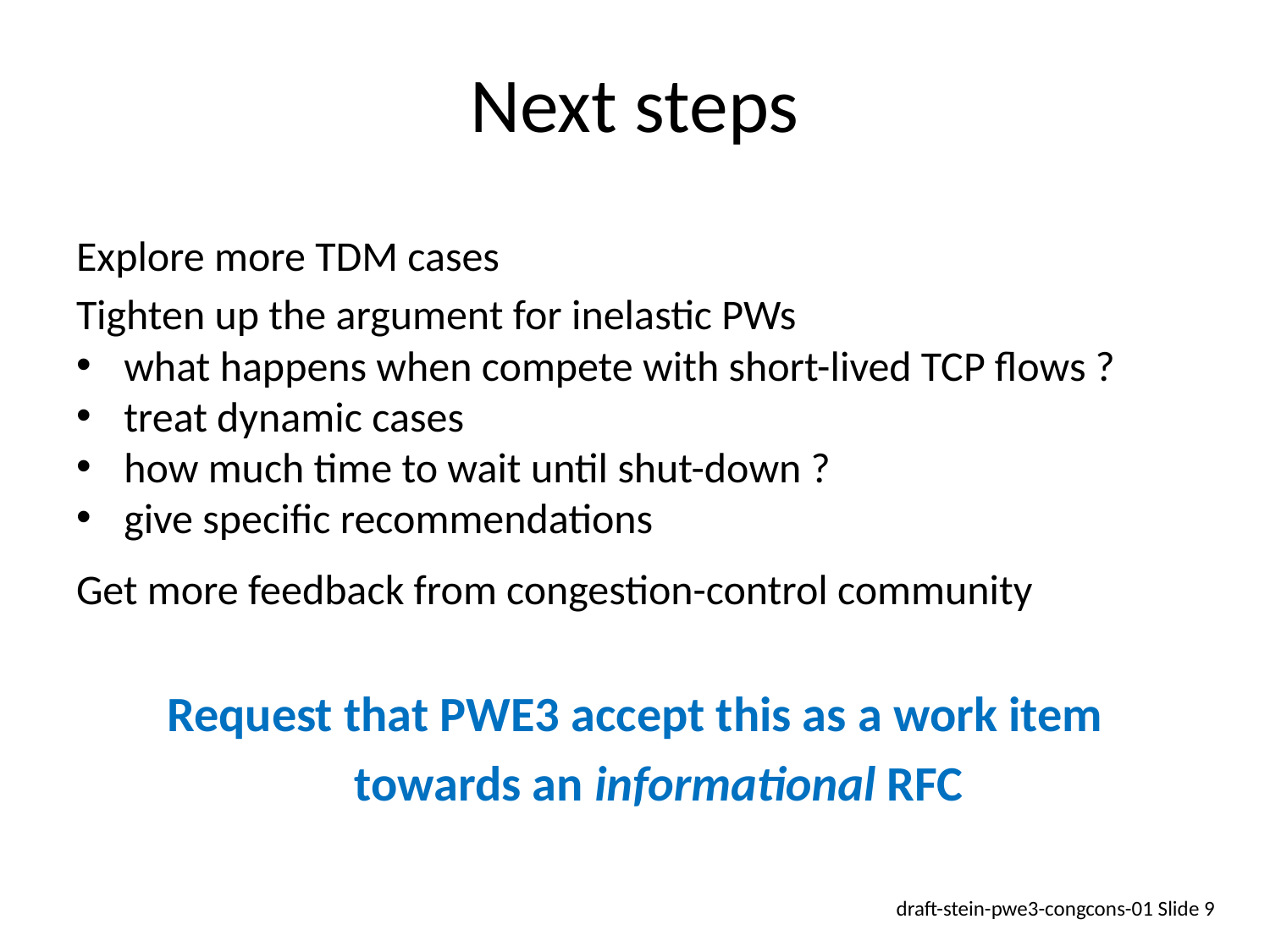

# Next steps
Explore more TDM cases
Tighten up the argument for inelastic PWs
what happens when compete with short-lived TCP flows ?
treat dynamic cases
how much time to wait until shut-down ?
give specific recommendations
Get more feedback from congestion-control community

Request that PWE3 accept this as a work item
	towards an informational RFC
draft-stein-pwe3-congcons-01 Slide 9